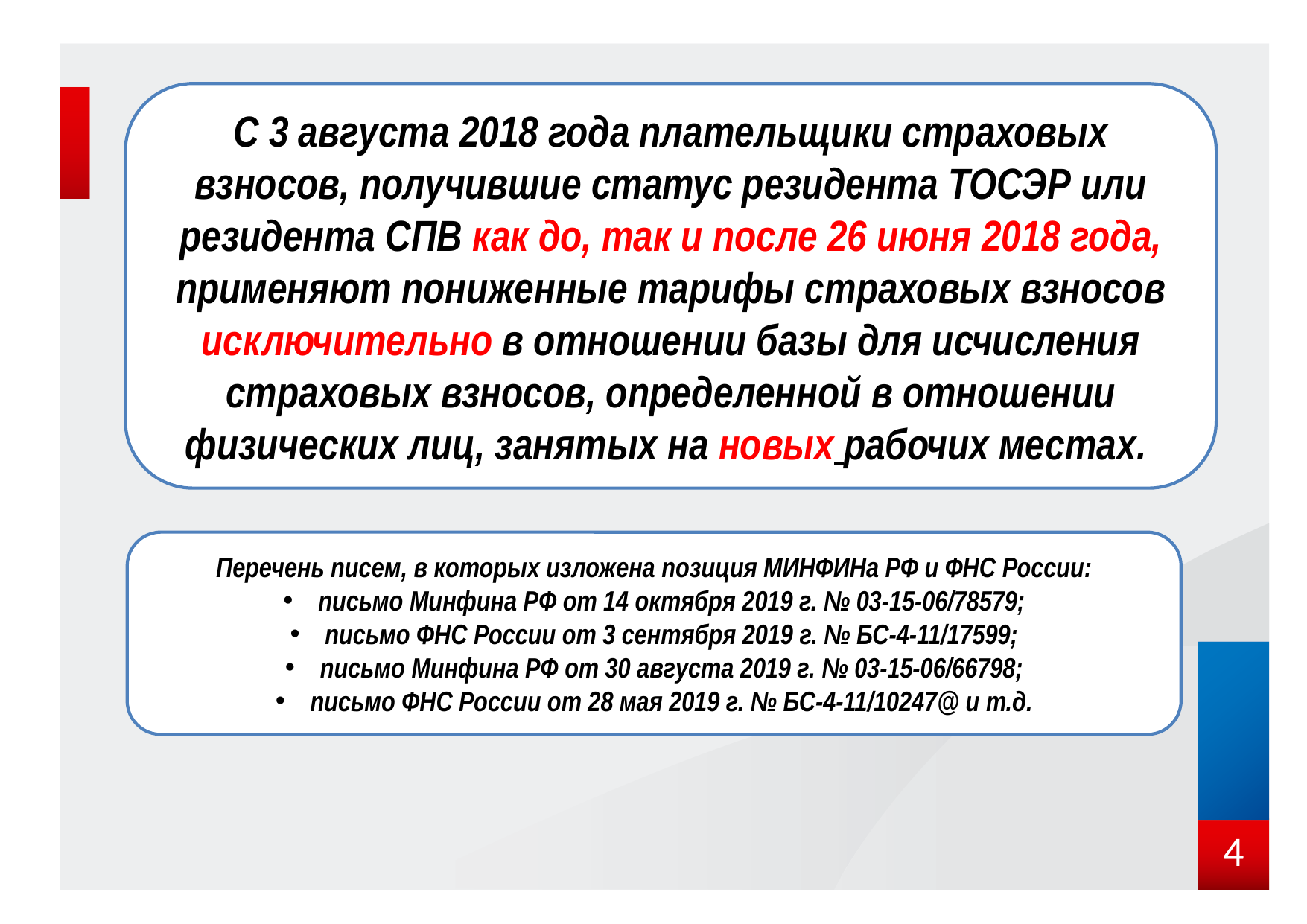

С 3 августа 2018 года плательщики страховых взносов, получившие статус резидента ТОСЭР или резидента СПВ как до, так и после 26 июня 2018 года, применяют пониженные тарифы страховых взносов исключительно в отношении базы для исчисления страховых взносов, определенной в отношении физических лиц, занятых на новых рабочих местах.

Перечень писем, в которых изложена позиция МИНФИНа РФ и ФНС России:
письмо Минфина РФ от 14 октября 2019 г. № 03-15-06/78579;
письмо ФНС России от 3 сентября 2019 г. № БС-4-11/17599;
письмо Минфина РФ от 30 августа 2019 г. № 03-15-06/66798;
письмо ФНС России от 28 мая 2019 г. № БС-4-11/10247@ и т.д.

4